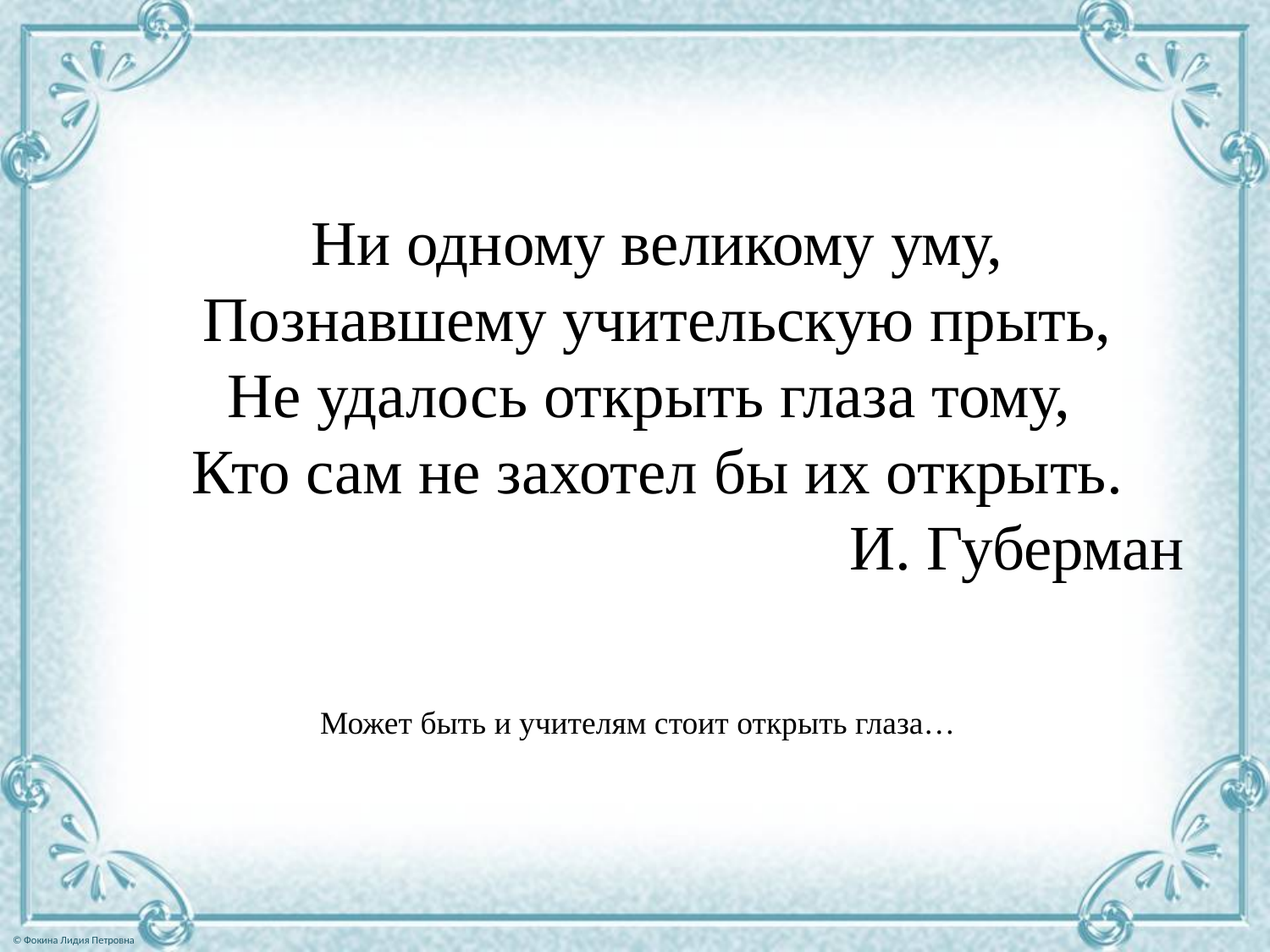

Ни одному великому уму,
Познавшему учительскую прыть,
Не удалось открыть глаза тому,
Кто сам не захотел бы их открыть.
                         	И. Губерман
Может быть и учителям стоит открыть глаза…